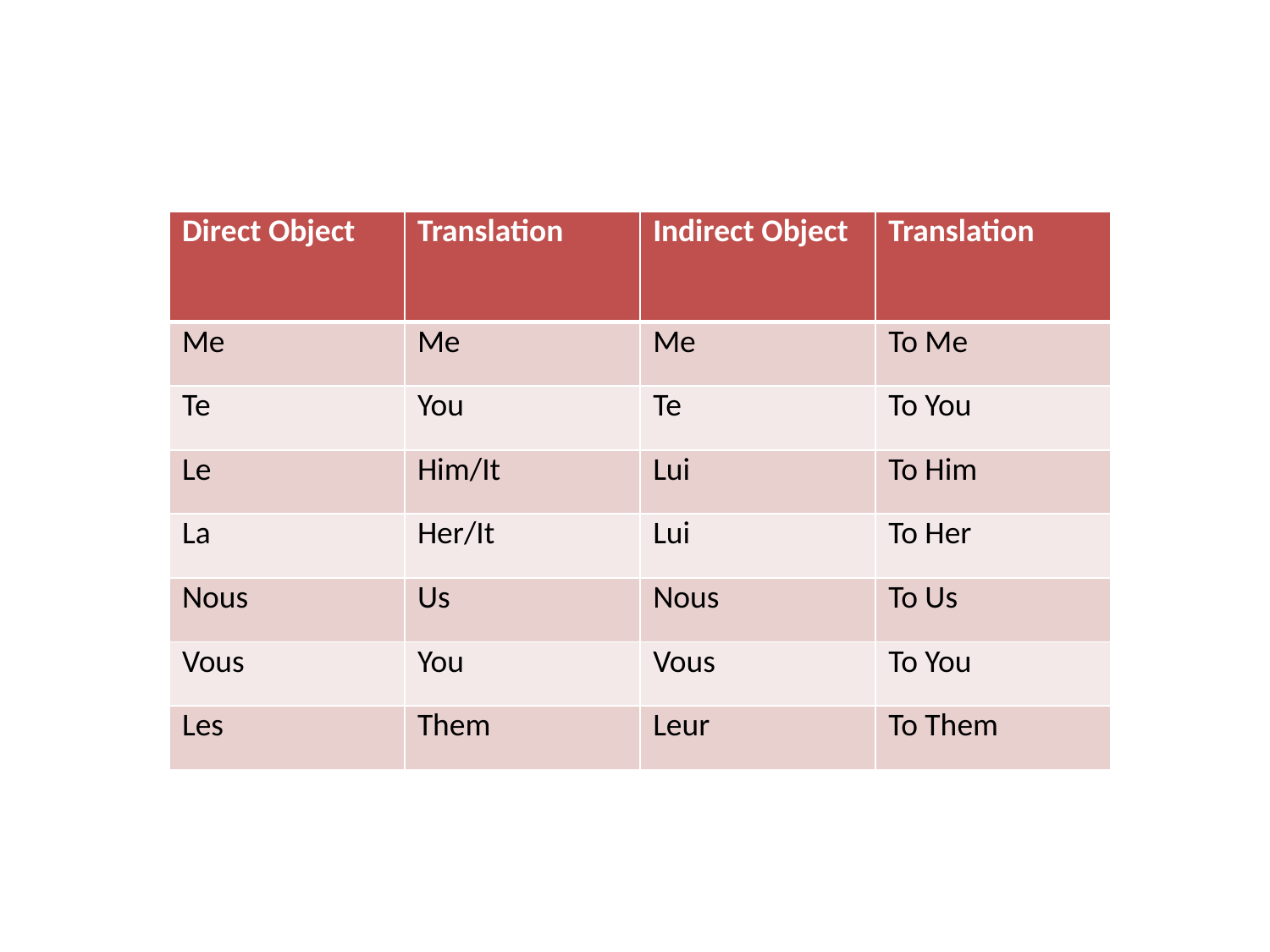

| Direct Object | Translation | Indirect Object | Translation |
| --- | --- | --- | --- |
| Me | Me | Me | To Me |
| Te | You | Te | To You |
| Le | Him/It | Lui | To Him |
| La | Her/It | Lui | To Her |
| Nous | Us | Nous | To Us |
| Vous | You | Vous | To You |
| Les | Them | Leur | To Them |
#